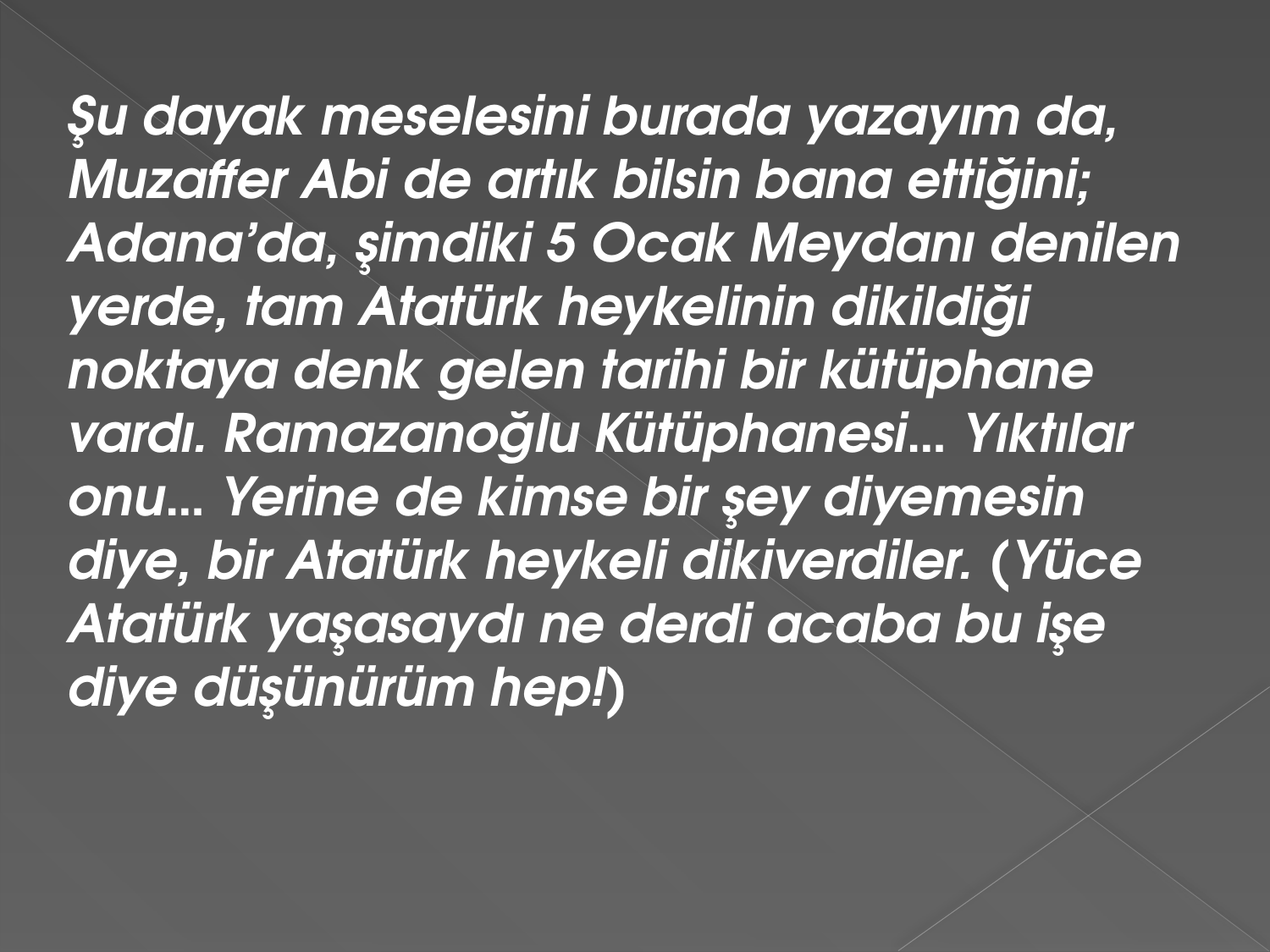

#
Şu dayak meselesini burada yazayım da, Muzaffer Abi de artık bilsin bana ettiğini;
Adana’da, şimdiki 5 Ocak Meydanı denilen yerde, tam Atatürk heykelinin dikildiği noktaya denk gelen tarihi bir kütüphane vardı. Ramazanoğlu Kütüphanesi… Yıktılar onu… Yerine de kimse bir şey diyemesin diye, bir Atatürk heykeli dikiverdiler. (Yüce Atatürk yaşasaydı ne derdi acaba bu işe diye düşünürüm hep!)